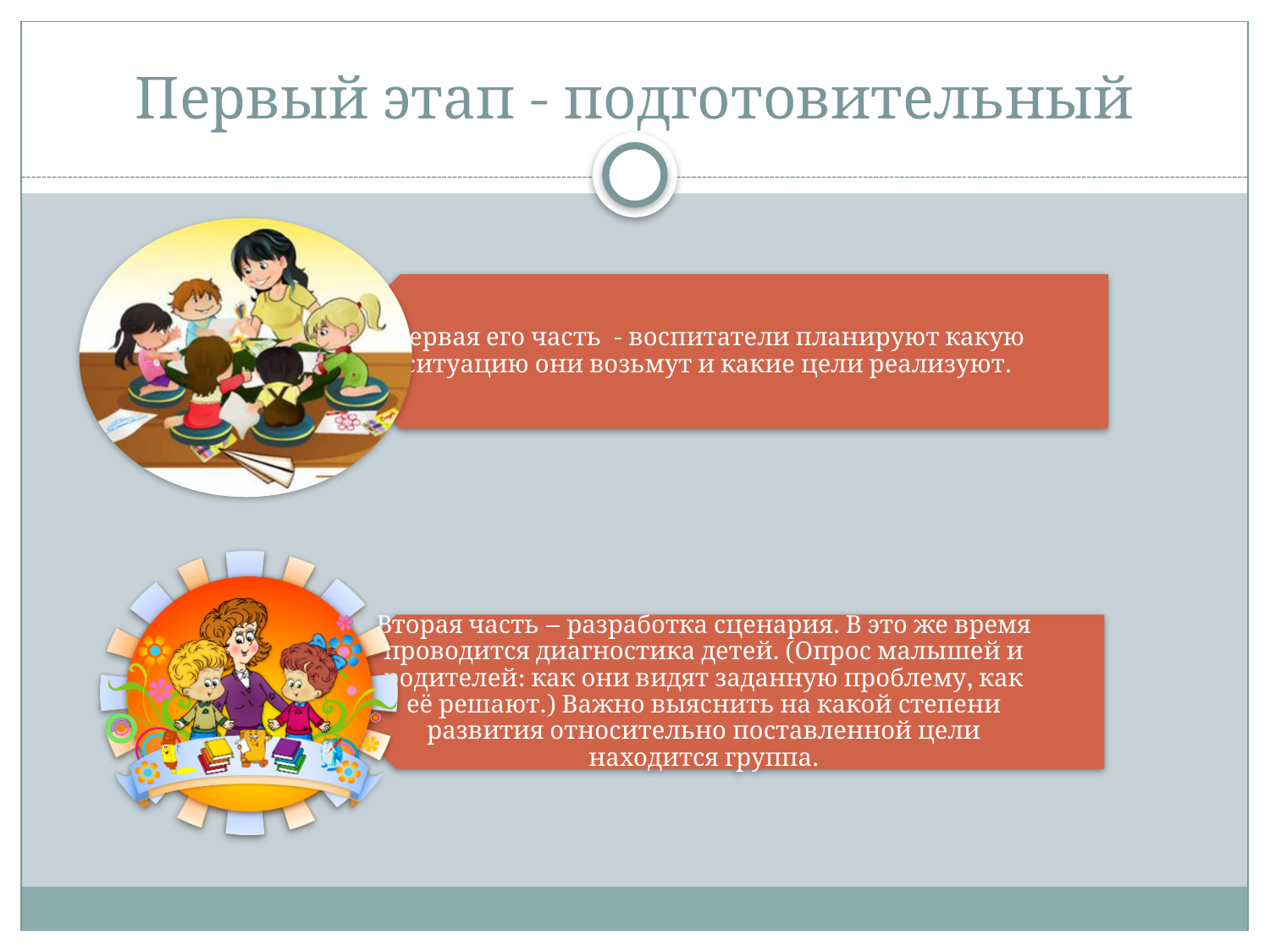

# Первый этап - подготовительный
Первая его часть  - воспитатели планируют какую ситуацию они возьмут и какие цели реализуют.
Вторая часть – разработка сценария. В это же время проводится диагностика детей. (Опрос малышей и родителей: как они видят заданную проблему, как её решают.) Важно выяснить на какой степени развития относительно поставленной цели находится группа.